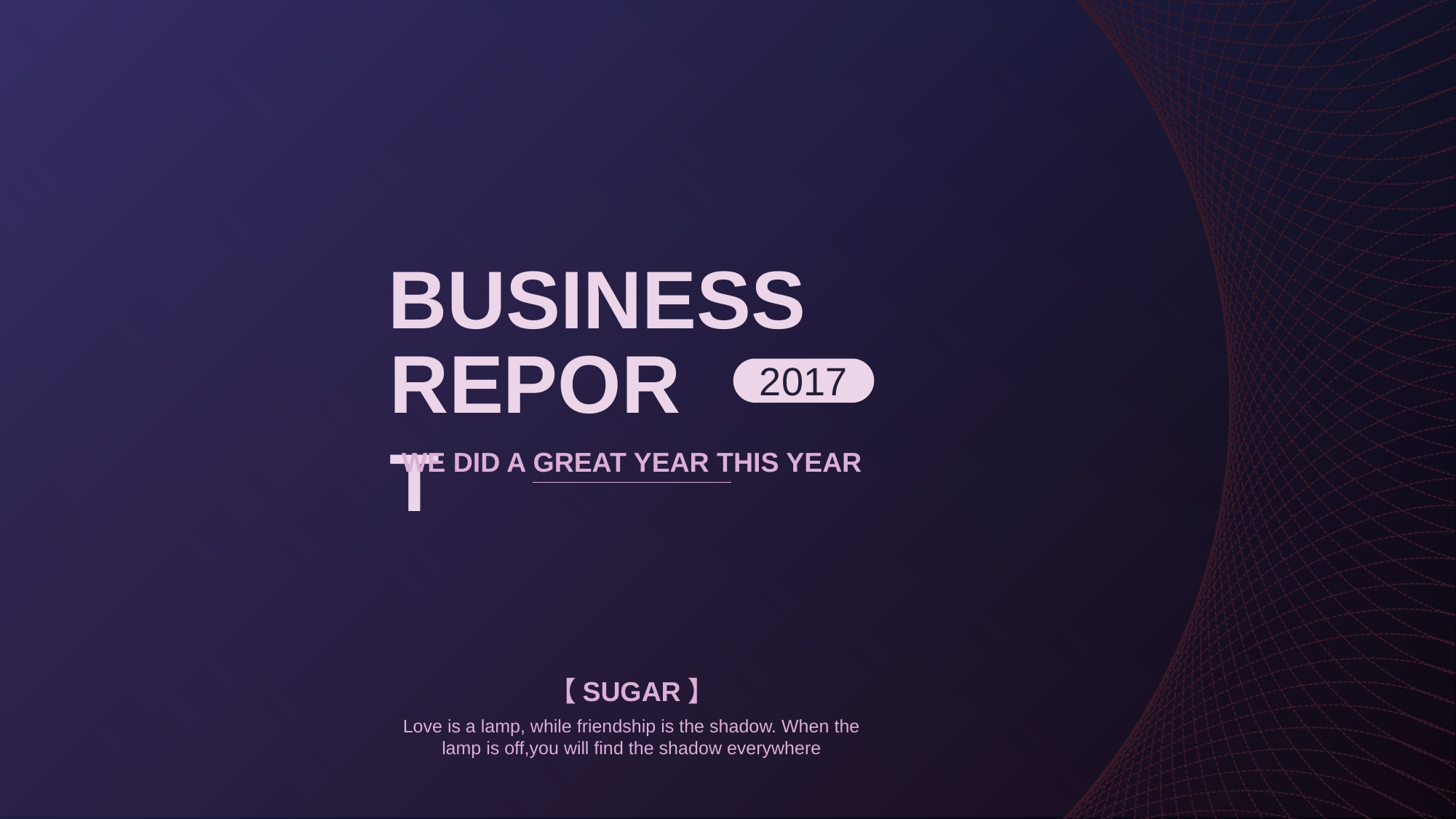

BUSINESS

REPORT

2017

WE DID A GREAT YEAR THIS YEAR

【SUGAR】

Love is a lamp, while friendship is the shadow. When the lamp is off,you will find the shadow everywhere